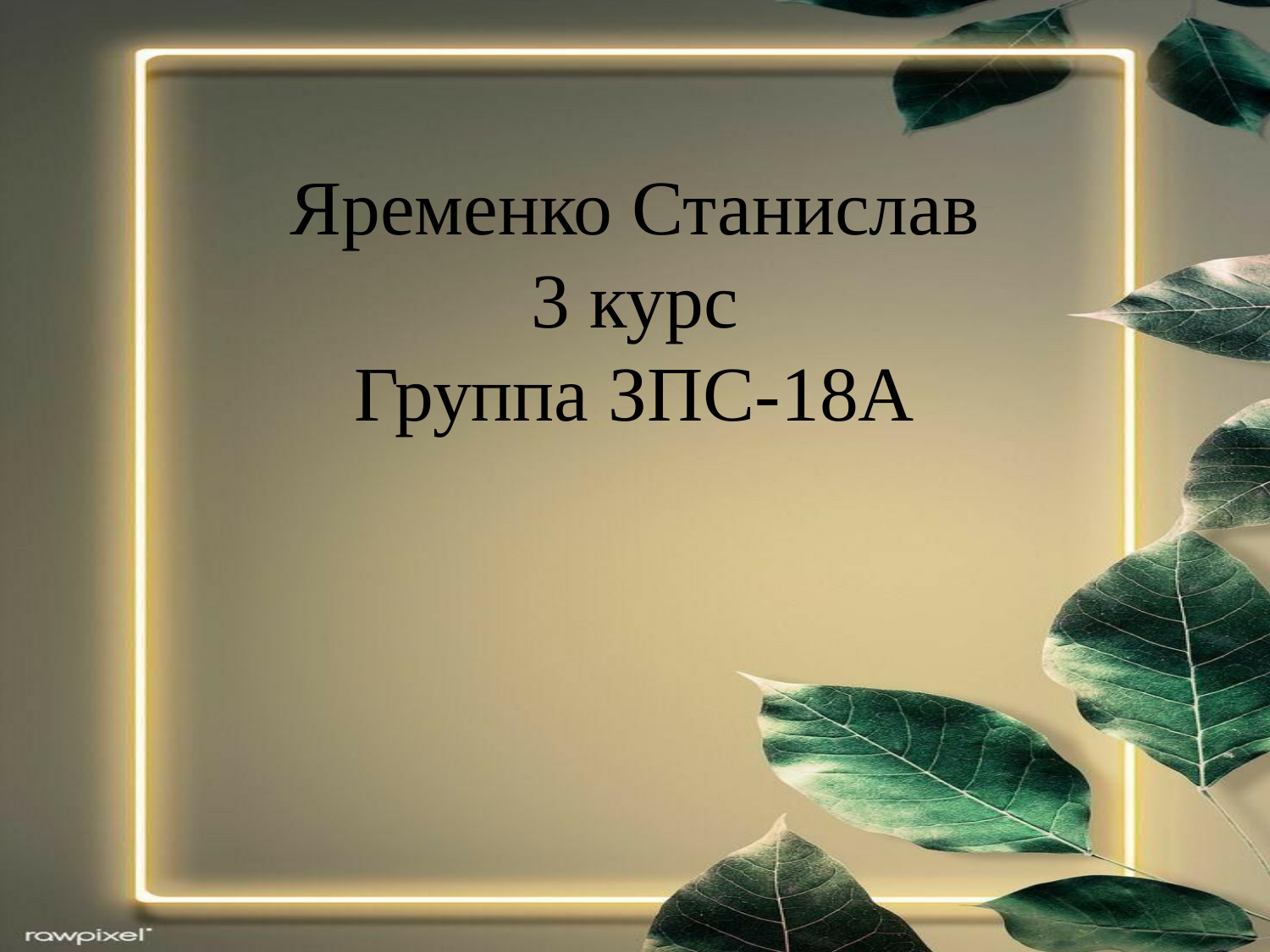

# Яременко Станислав 3 курс Группа ЗПС-18А